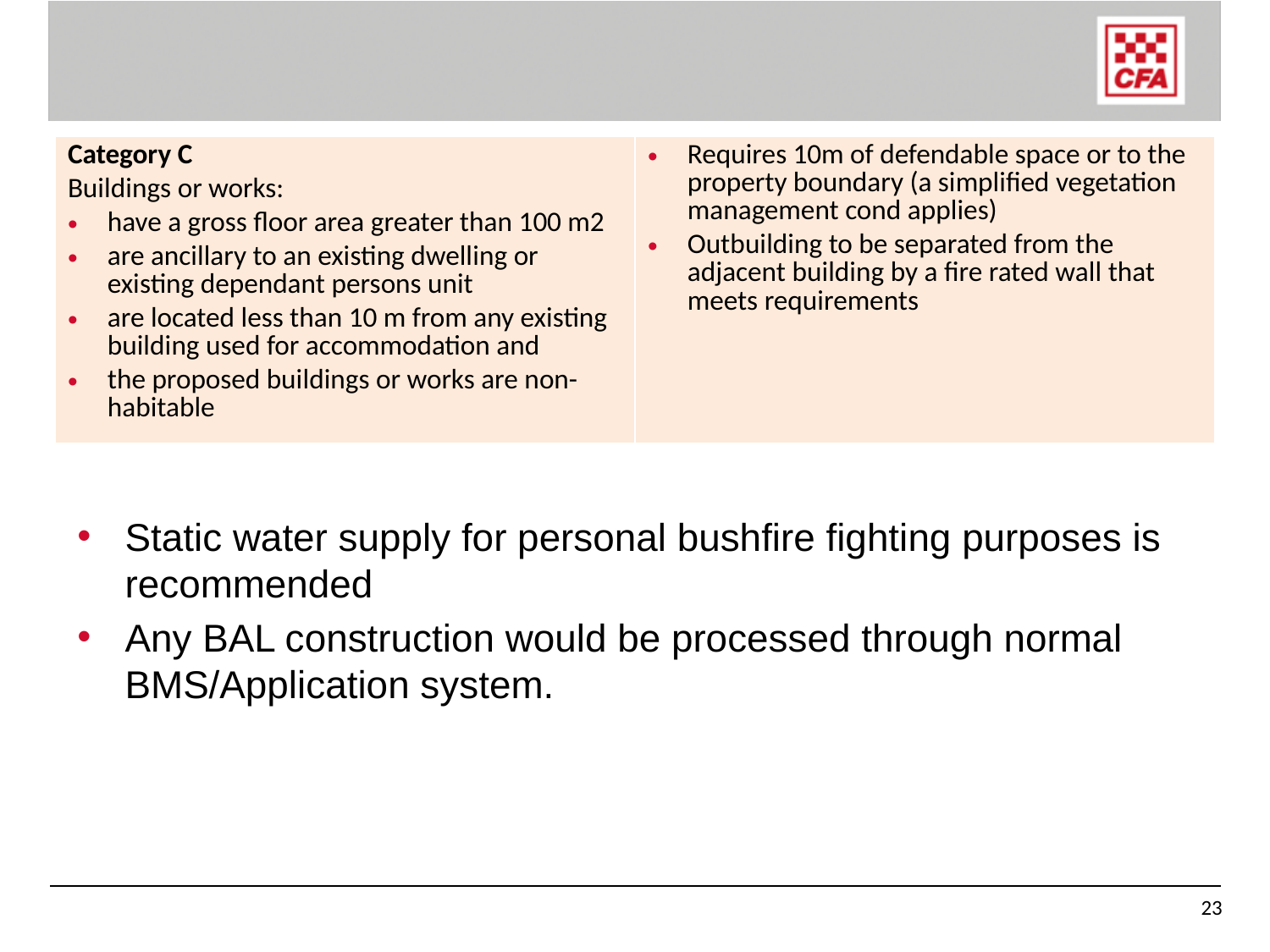

#
| Category C Buildings or works: have a gross floor area greater than 100 m2 are ancillary to an existing dwelling or existing dependant persons unit are located less than 10 m from any existing building used for accommodation and the proposed buildings or works are non-habitable | Requires 10m of defendable space or to the property boundary (a simplified vegetation management cond applies) Outbuilding to be separated from the adjacent building by a fire rated wall that meets requirements |
| --- | --- |

Static water supply for personal bushfire fighting purposes is recommended
Any BAL construction would be processed through normal BMS/Application system.